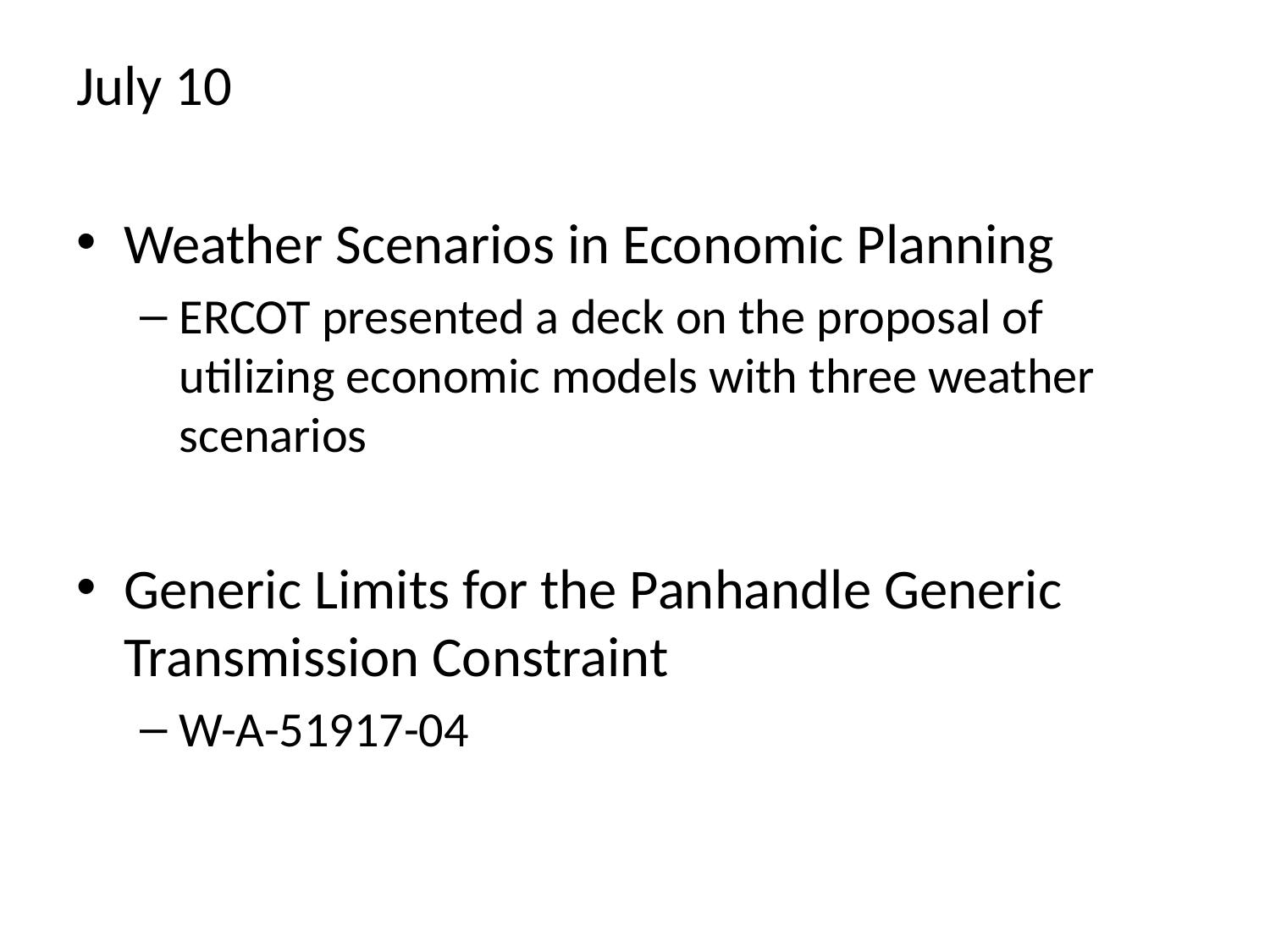

July 10

Weather Scenarios in Economic Planning
ERCOT presented a deck on the proposal of utilizing economic models with three weather scenarios

Generic Limits for the Panhandle Generic Transmission Constraint
W-A-51917-04